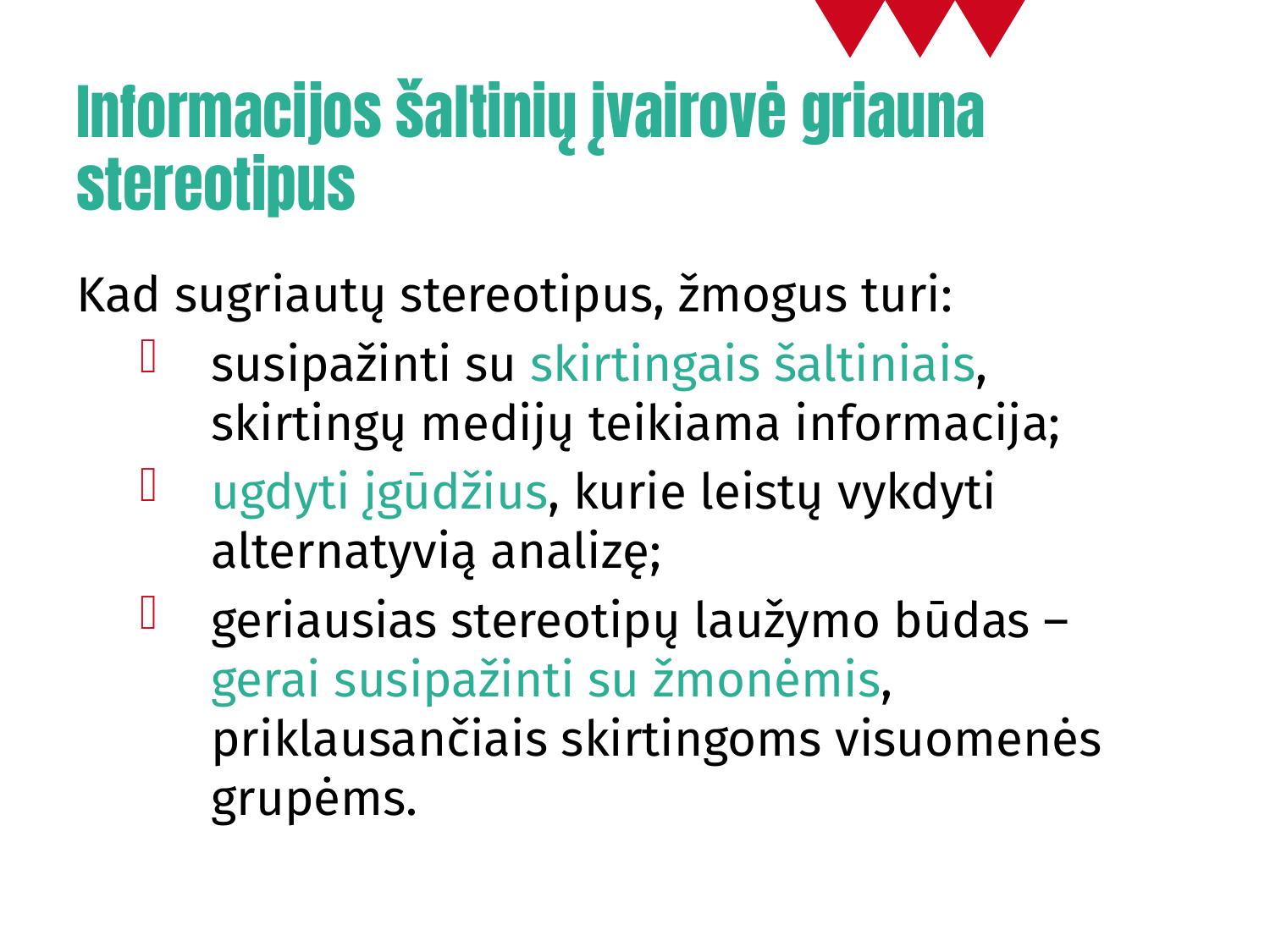

# Informacijos šaltinių įvairovė griauna stereotipus
Kad sugriautų stereotipus, žmogus turi:
susipažinti su skirtingais šaltiniais, skirtingų medijų teikiama informacija;
ugdyti įgūdžius, kurie leistų vykdyti alternatyvią analizę;
geriausias stereotipų laužymo būdas – gerai susipažinti su žmonėmis, priklausančiais skirtingoms visuomenės grupėms.